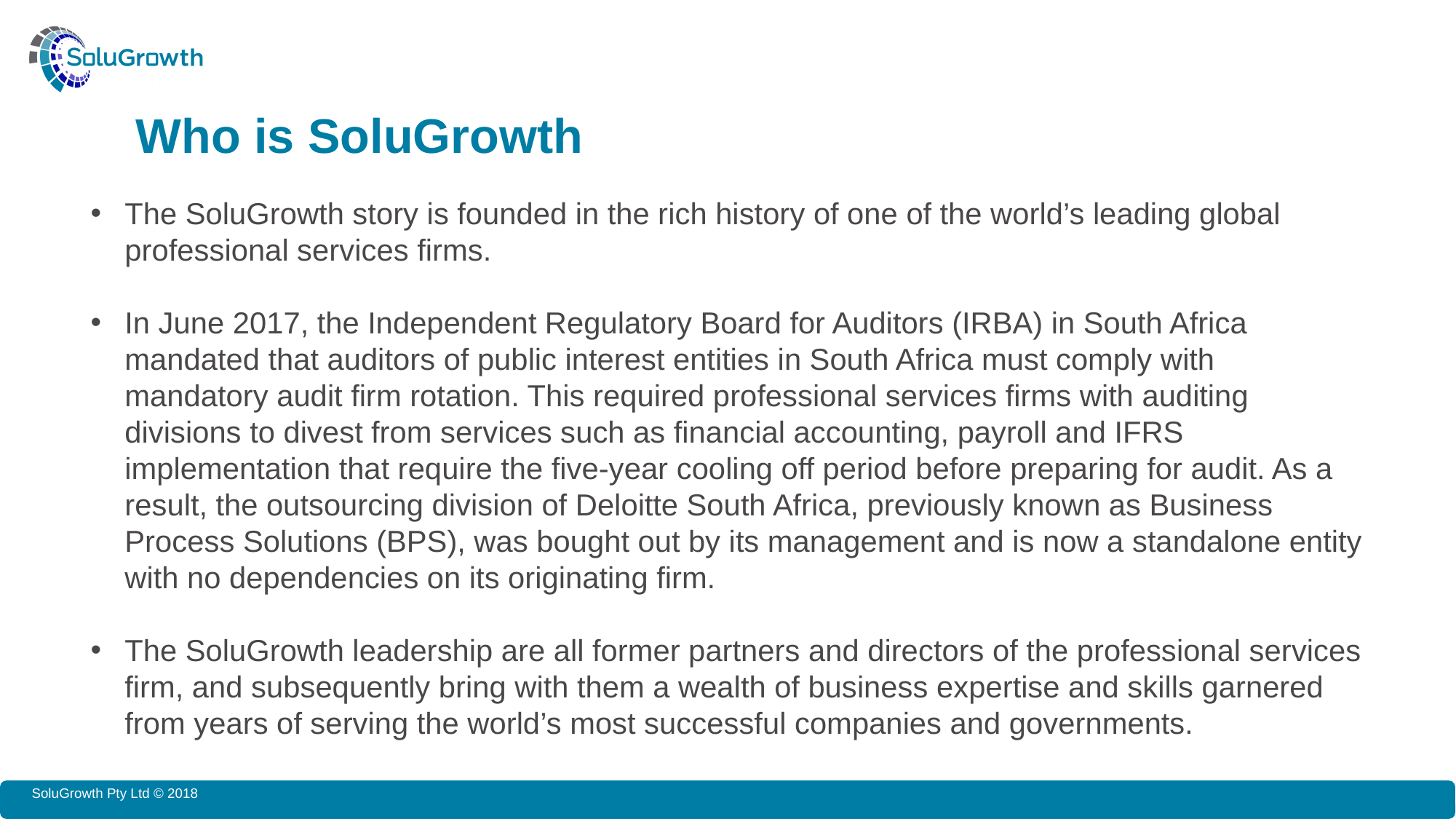

# Who is SoluGrowth
The SoluGrowth story is founded in the rich history of one of the world’s leading global professional services firms.

In June 2017, the Independent Regulatory Board for Auditors (IRBA) in South Africa mandated that auditors of public interest entities in South Africa must comply with mandatory audit firm rotation. This required professional services firms with auditing divisions to divest from services such as financial accounting, payroll and IFRS implementation that require the five-year cooling off period before preparing for audit. As a result, the outsourcing division of Deloitte South Africa, previously known as Business Process Solutions (BPS), was bought out by its management and is now a standalone entity with no dependencies on its originating firm.

The SoluGrowth leadership are all former partners and directors of the professional services firm, and subsequently bring with them a wealth of business expertise and skills garnered from years of serving the world’s most successful companies and governments.